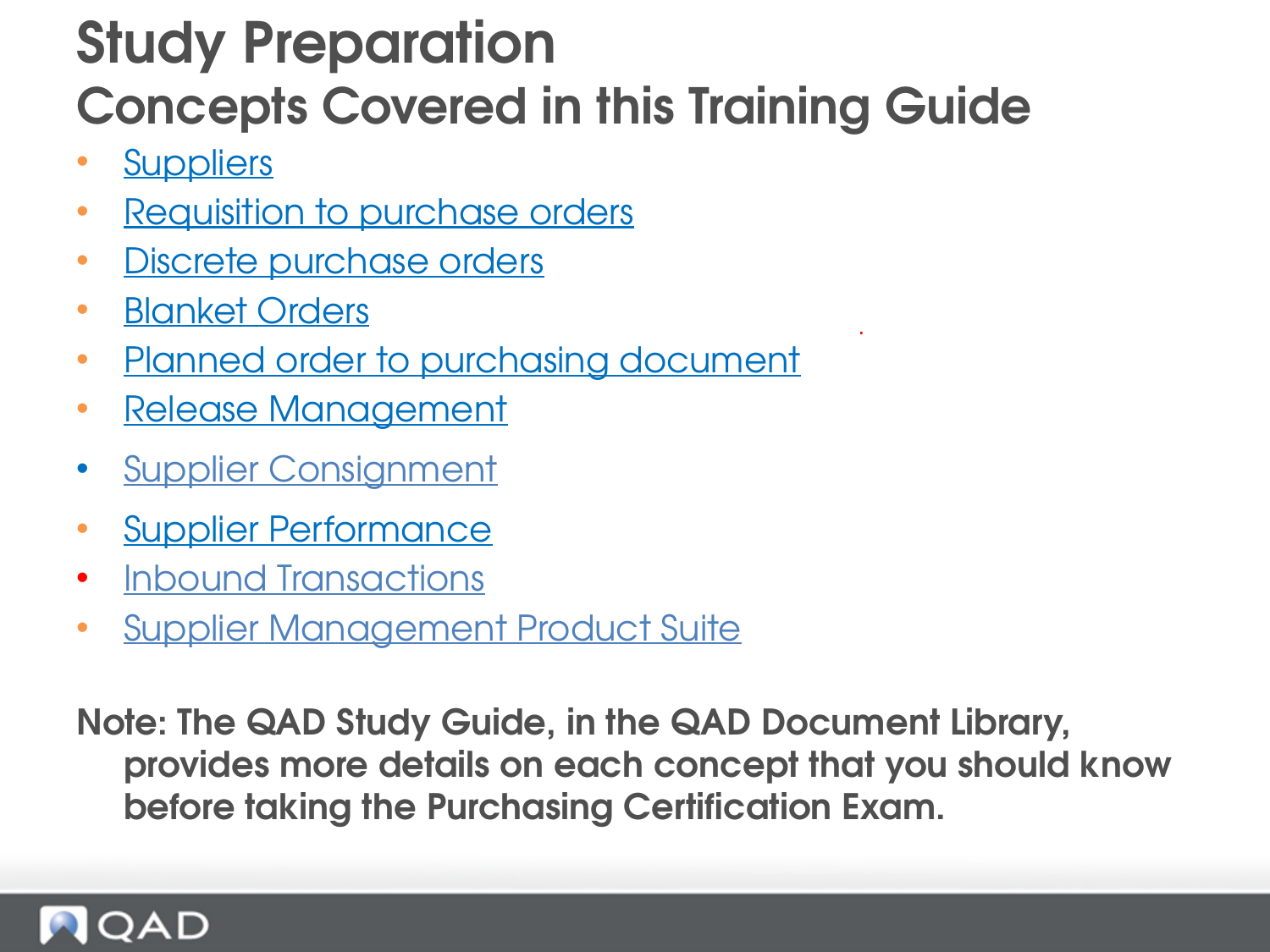

# Study Preparation Concepts Covered in this Training Guide
Suppliers
Requisition to purchase orders
Discrete purchase orders
Blanket Orders
Planned order to purchasing document
Release Management
Supplier Consignment
Supplier Performance
Inbound Transactions
Supplier Management Product Suite

Note: The QAD Study Guide, in the QAD Document Library, provides more details on each concept that you should know before taking the Purchasing Certification Exam.
.